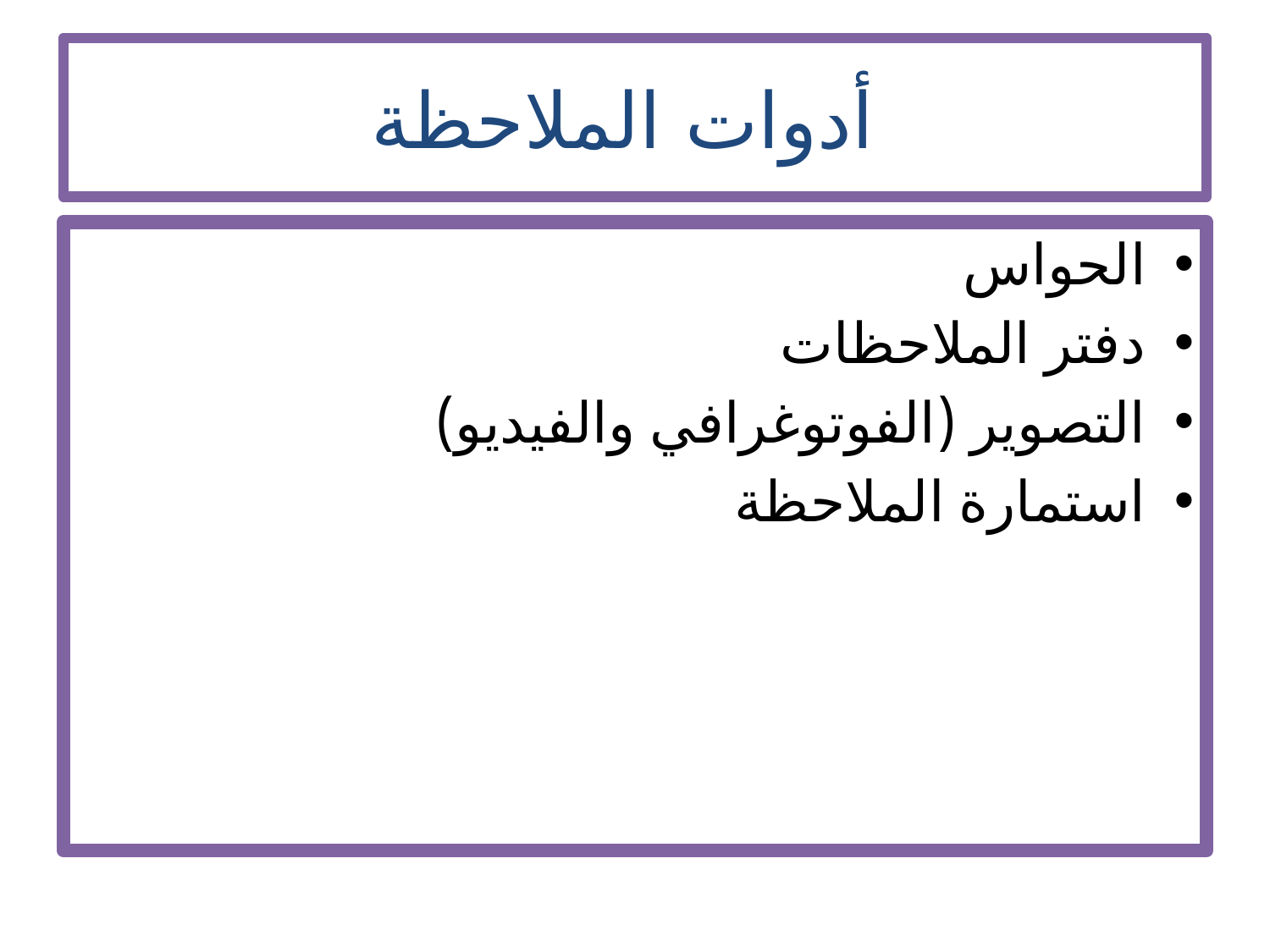

# أدوات الملاحظة
الحواس
دفتر الملاحظات
التصوير (الفوتوغرافي والفيديو)
استمارة الملاحظة